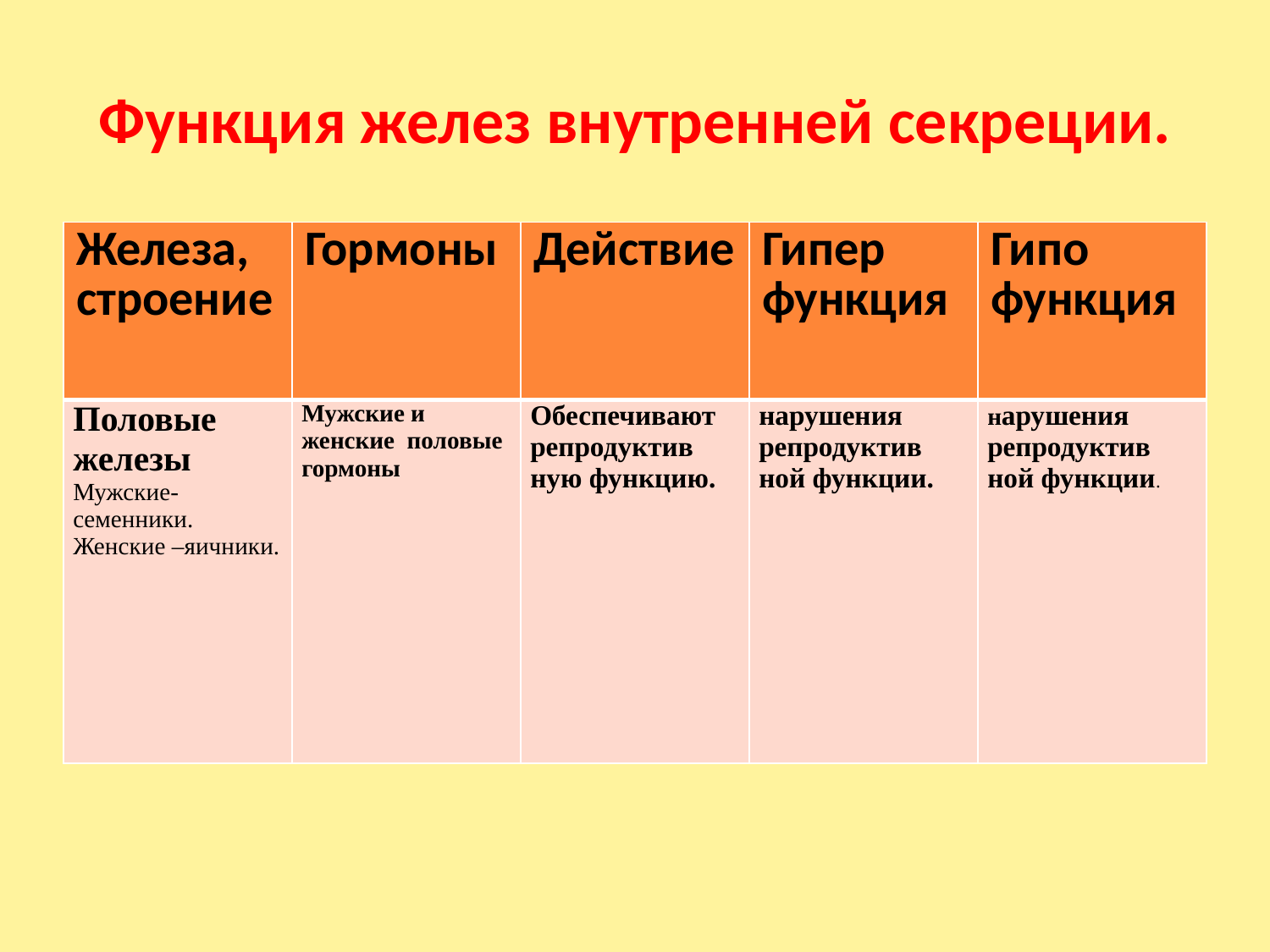

# Функция желез внутренней секреции.
| Железа, строение | Гормоны | Действие | Гипер функция | Гипо функция |
| --- | --- | --- | --- | --- |
| Половые железы Мужские-семенники. Женские –яичники. | Мужские и женские половые гормоны | Обеспечивают репродуктив ную функцию. | нарушения репродуктив ной функции. | нарушения репродуктив ной функции. |